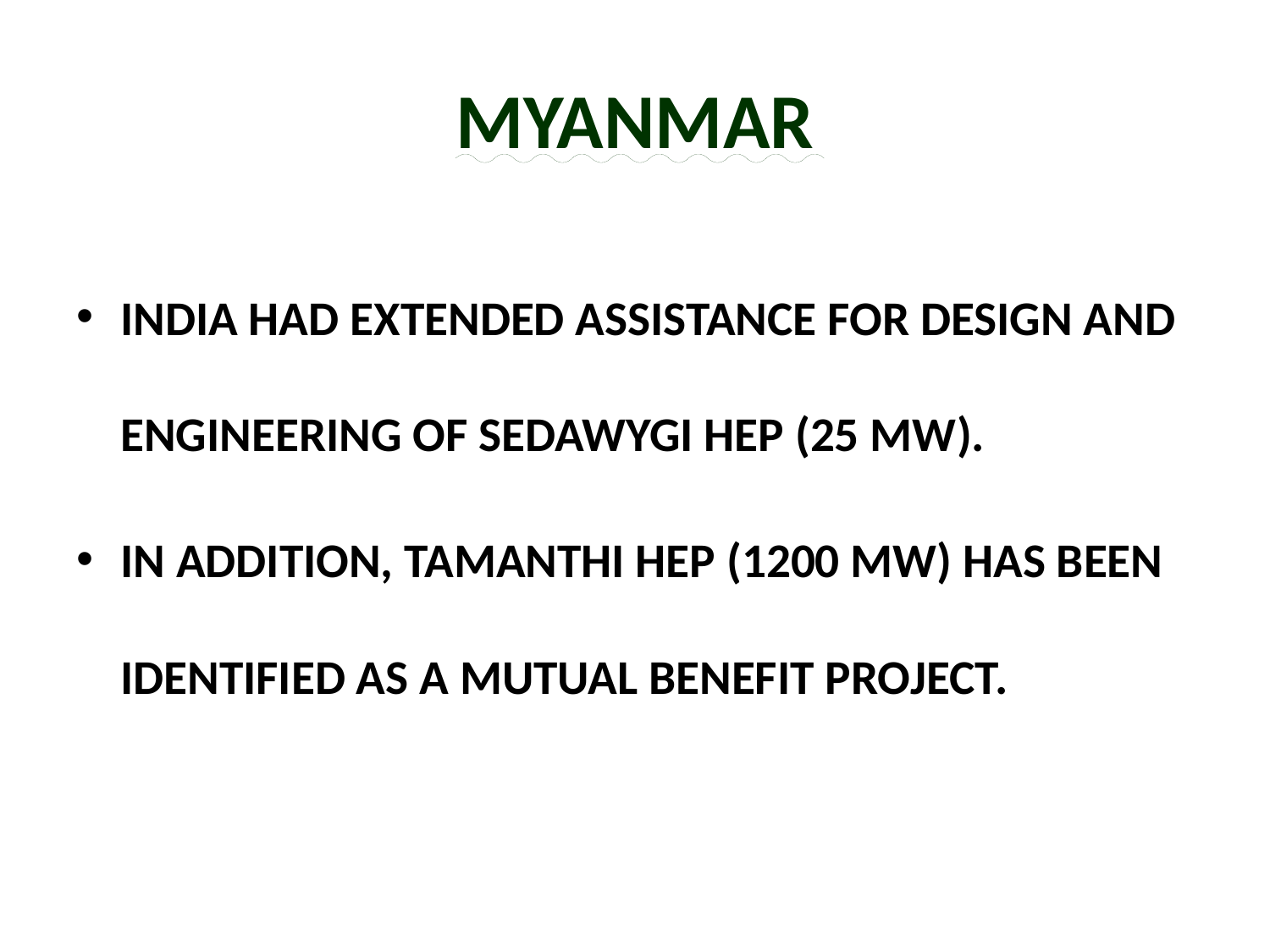

# MYANMAR
INDIA HAD EXTENDED ASSISTANCE FOR DESIGN AND ENGINEERING OF SEDAWYGI HEP (25 MW).
IN ADDITION, TAMANTHI HEP (1200 MW) HAS BEEN IDENTIFIED AS A MUTUAL BENEFIT PROJECT.